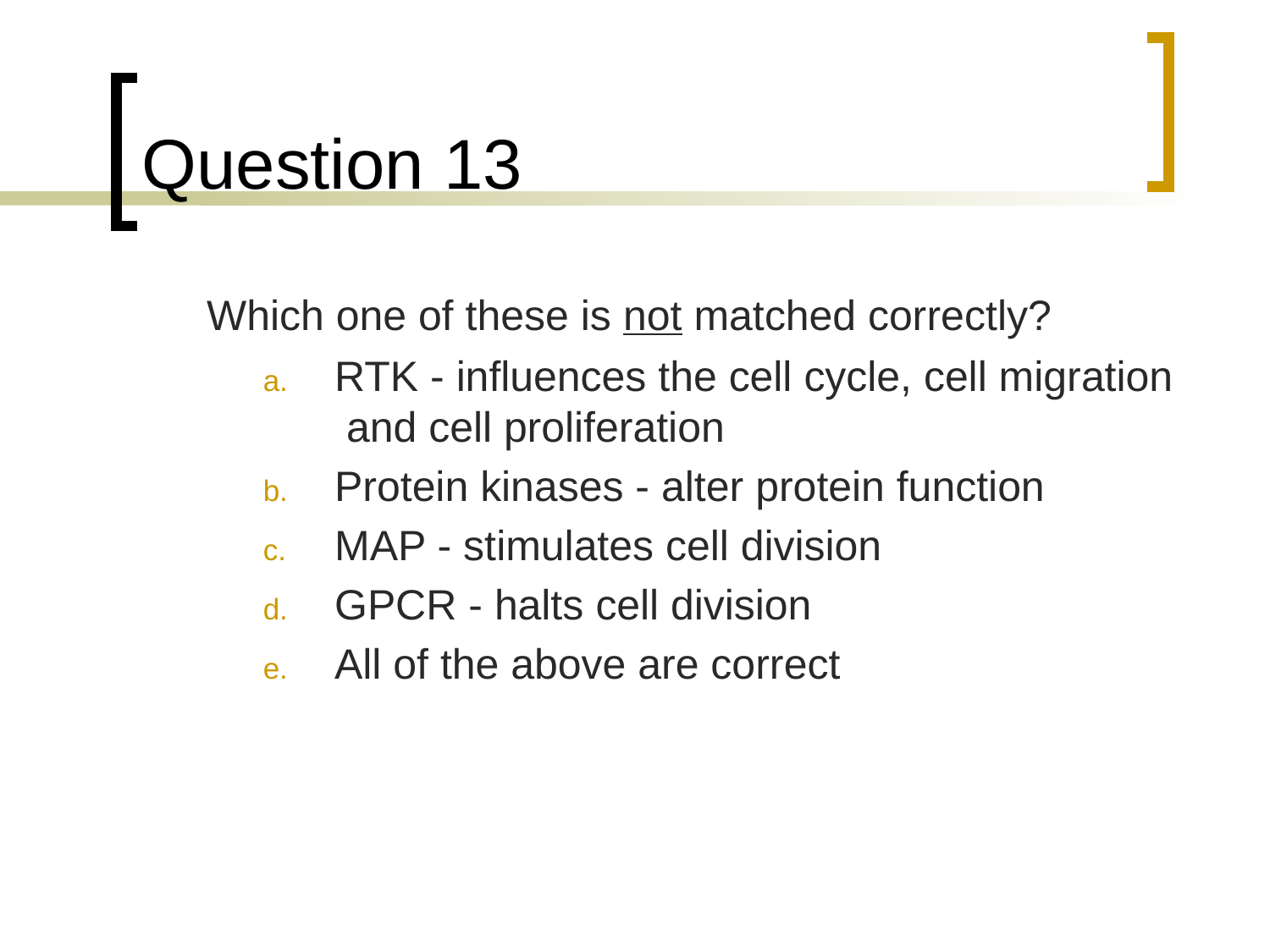

# Question 13
	Which one of these is not matched correctly?
RTK - influences the cell cycle, cell migration  and cell proliferation
Protein kinases - alter protein function
MAP - stimulates cell division
GPCR - halts cell division
All of the above are correct